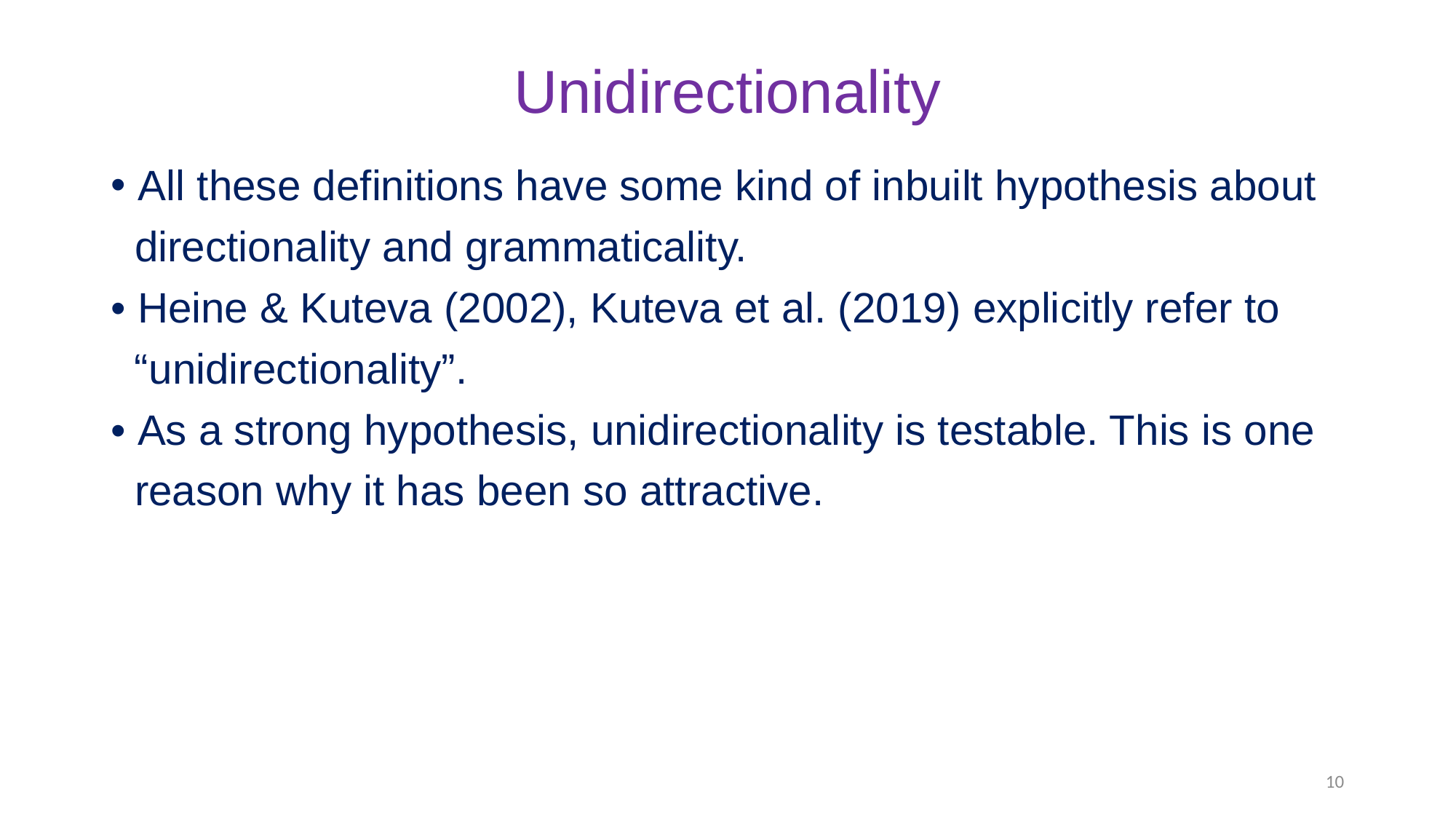

# Unidirectionality
All these definitions have some kind of inbuilt hypothesis about
  directionality and grammaticality.
• Heine & Kuteva (2002), Kuteva et al. (2019) explicitly refer to
  “unidirectionality”.
• As a strong hypothesis, unidirectionality is testable. This is one
  reason why it has been so attractive.

10